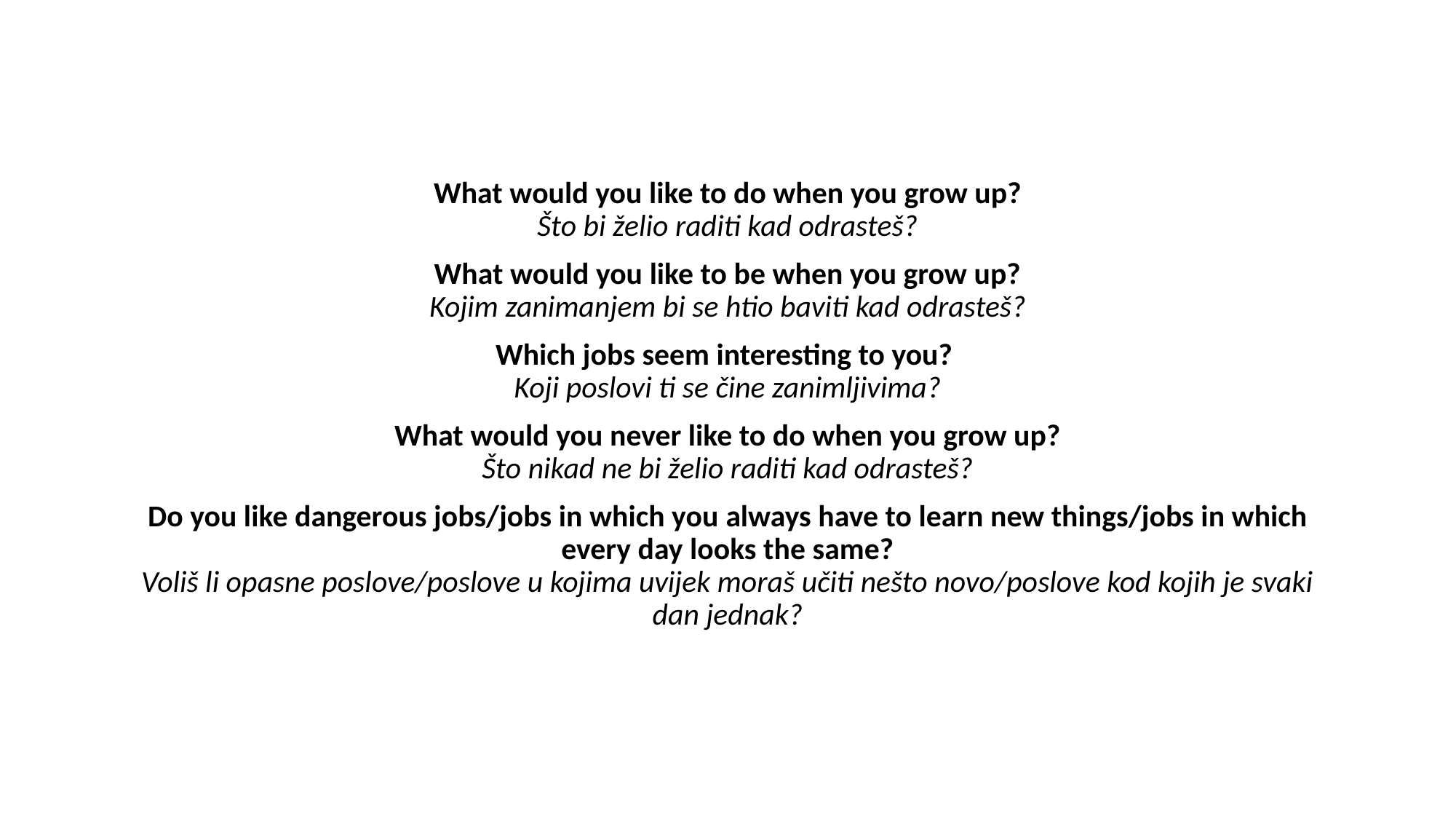

What would you like to do when you grow up?
Što bi želio raditi kad odrasteš?
What would you like to be when you grow up?
Kojim zanimanjem bi se htio baviti kad odrasteš?
Which jobs seem interesting to you?
Koji poslovi ti se čine zanimljivima?
What would you never like to do when you grow up?
Što nikad ne bi želio raditi kad odrasteš?
Do you like dangerous jobs/jobs in which you always have to learn new things/jobs in which every day looks the same?
Voliš li opasne poslove/poslove u kojima uvijek moraš učiti nešto novo/poslove kod kojih je svaki dan jednak?